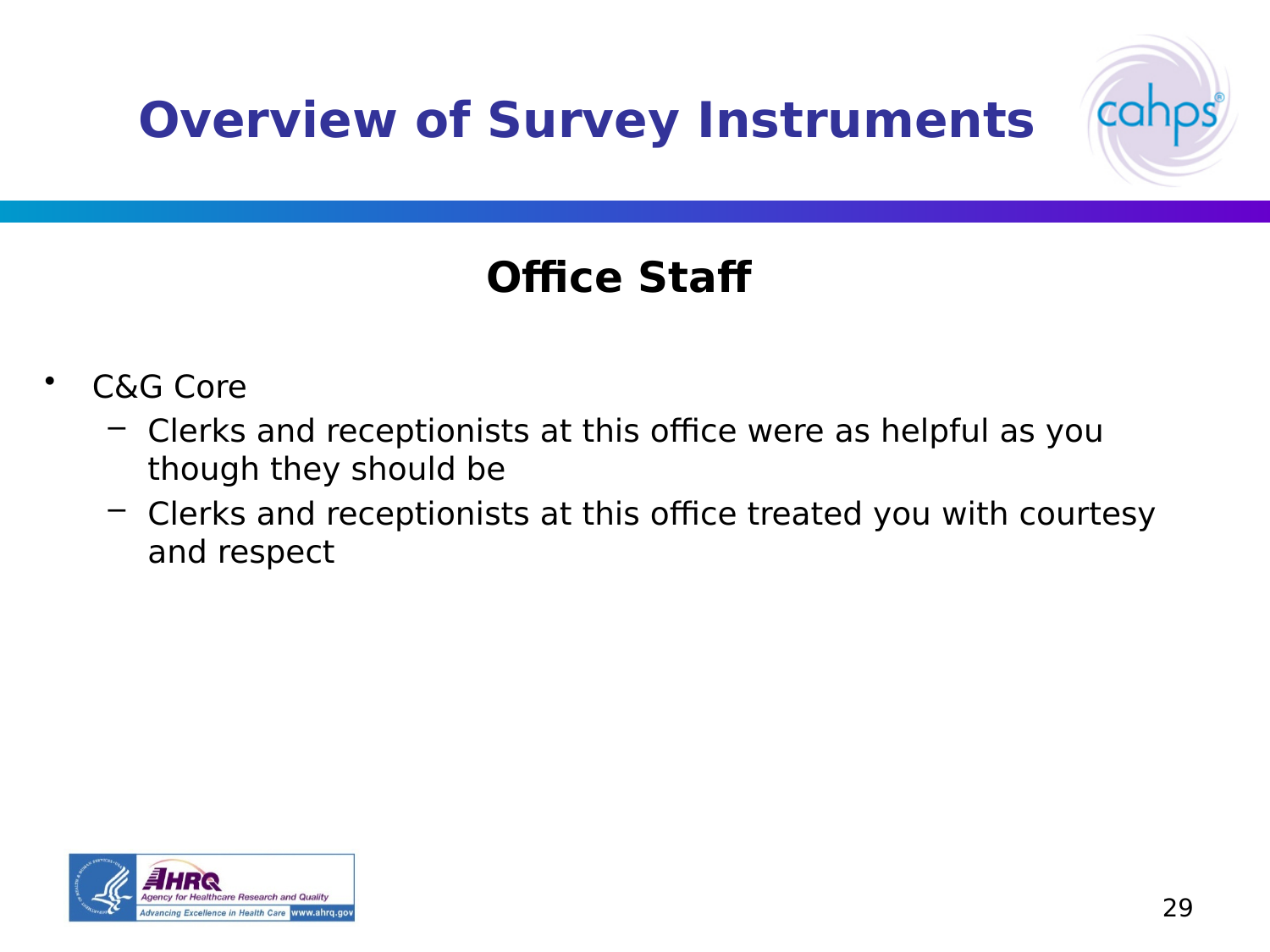

# Overview of Survey Instruments
Office Staff

C&G Core
Clerks and receptionists at this office were as helpful as you though they should be
Clerks and receptionists at this office treated you with courtesy and respect

29